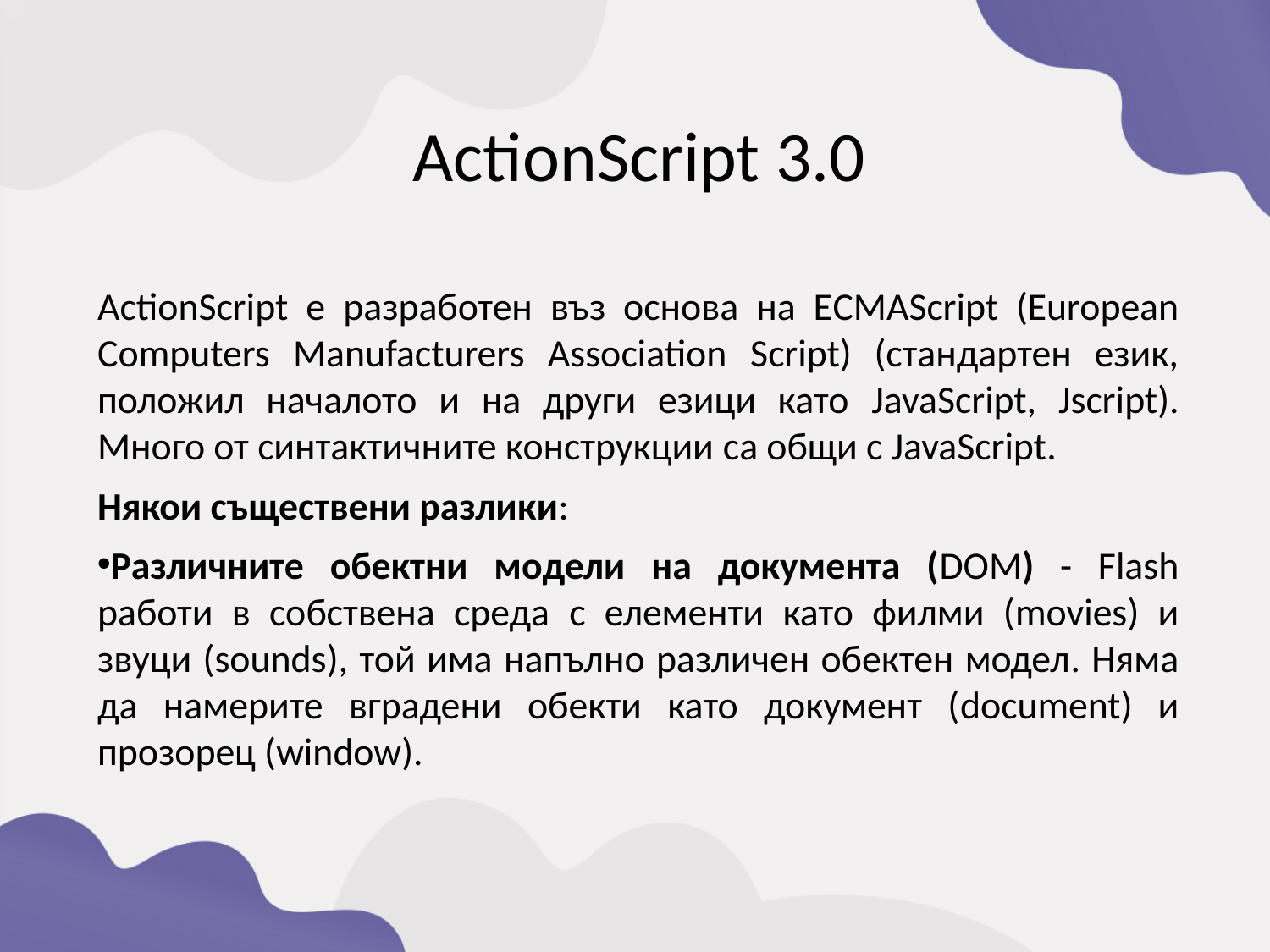

АctionScript 3.0
	ActionScript е разработен въз основа на ECMAScript (European Computers Manufacturers Association Script) (стандартен език, положил началото и на други езици като JavaScript, Jscript). Mного от синтактичните конструкции са общи с JavaScript.
	Някои съществени разлики:
Различните обектни модели на документа (DOM) - Flash работи в собствена среда с елементи като филми (movies) и звуци (sounds), той има напълно различен обектен модел. Няма да намерите вградени обекти като документ (document) и прозорец (window).